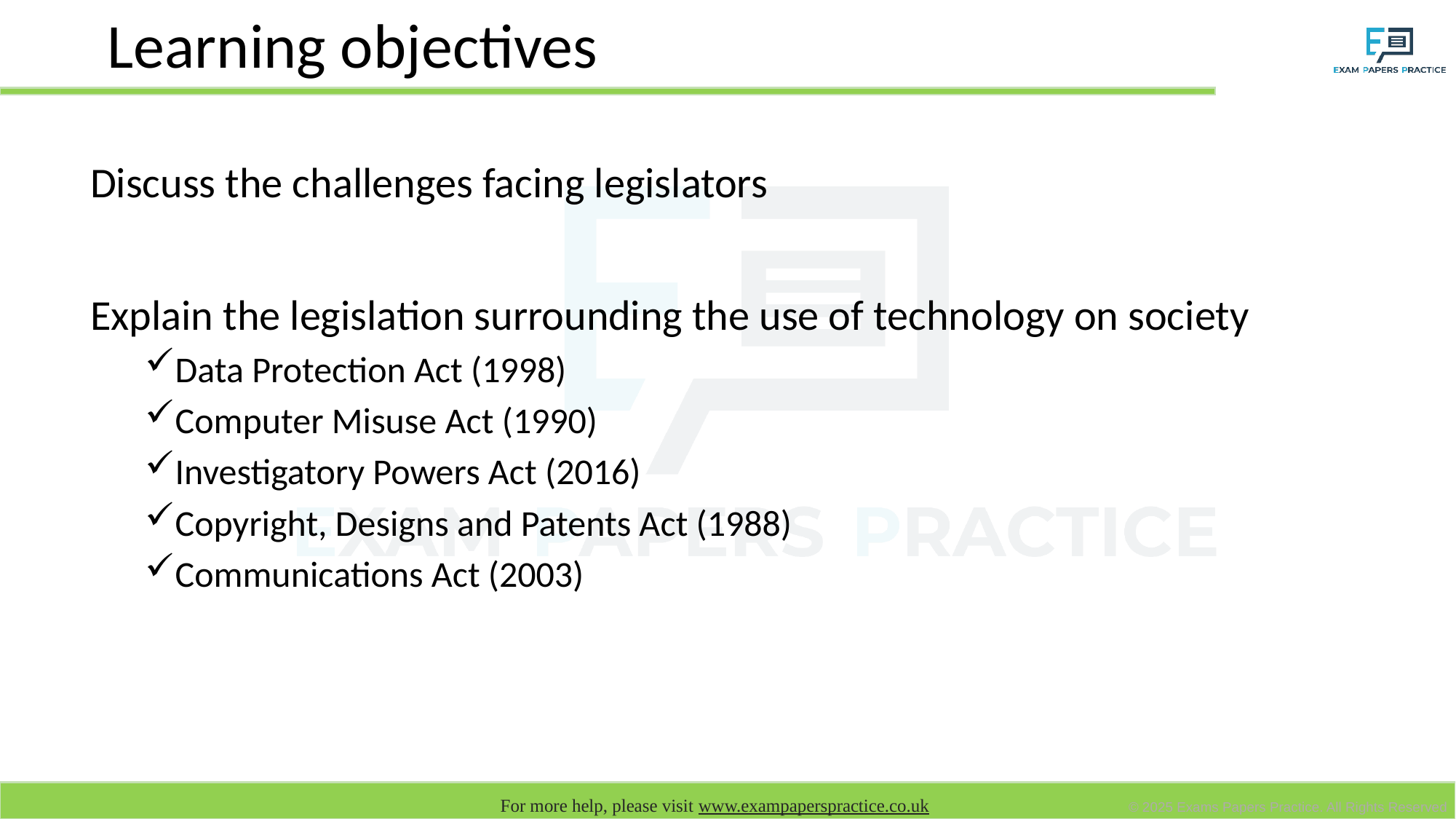

# Learning objectives
Discuss the challenges facing legislators

Explain the legislation surrounding the use of technology on society
Data Protection Act (1998)
Computer Misuse Act (1990)
Investigatory Powers Act (2016)
Copyright, Designs and Patents Act (1988)
Communications Act (2003)